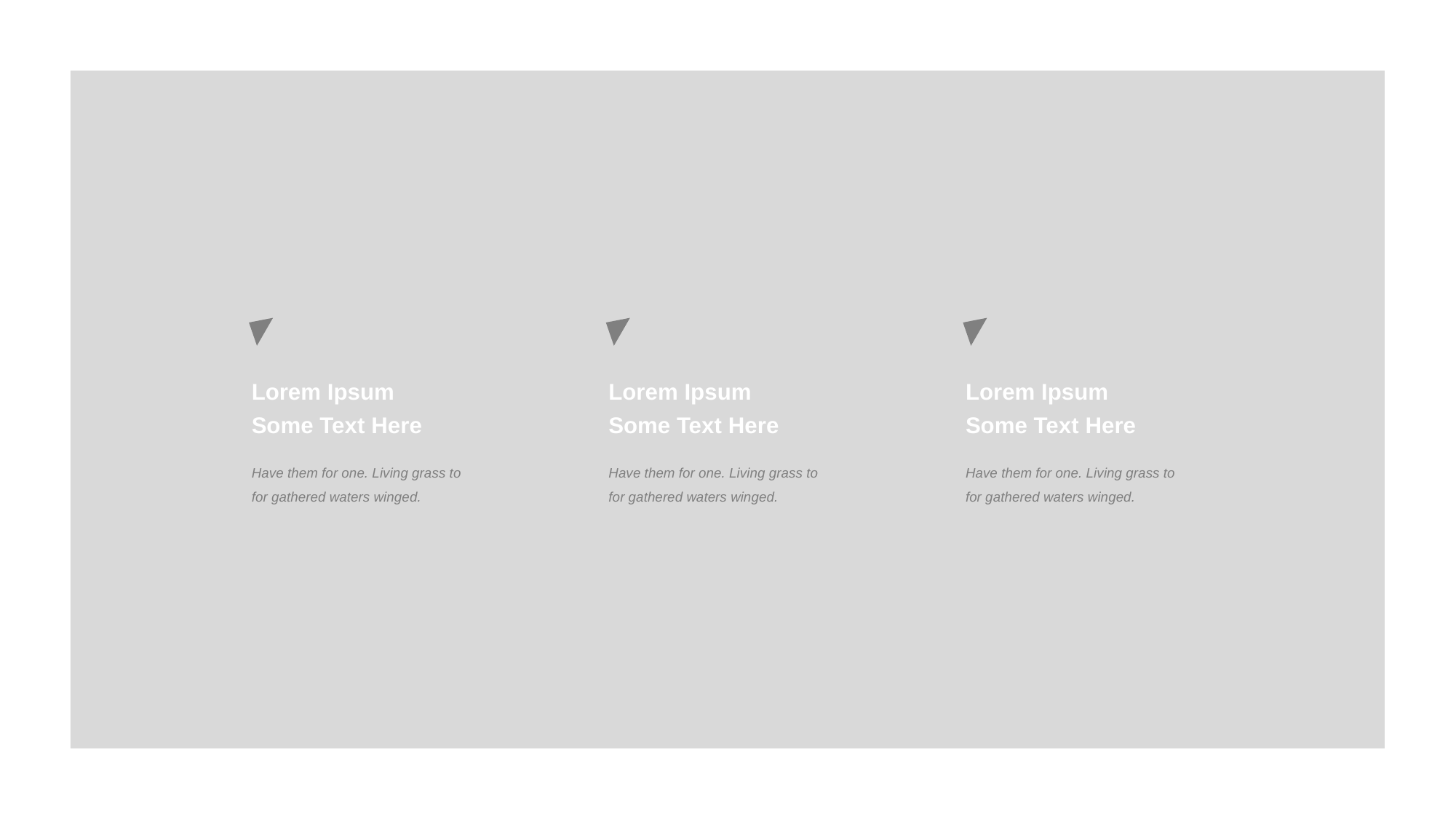

Lorem Ipsum
Some Text Here
Have them for one. Living grass to
for gathered waters winged.

Lorem Ipsum
Some Text Here
Have them for one. Living grass to
for gathered waters winged.

Lorem Ipsum
Some Text Here
Have them for one. Living grass to
for gathered waters winged.